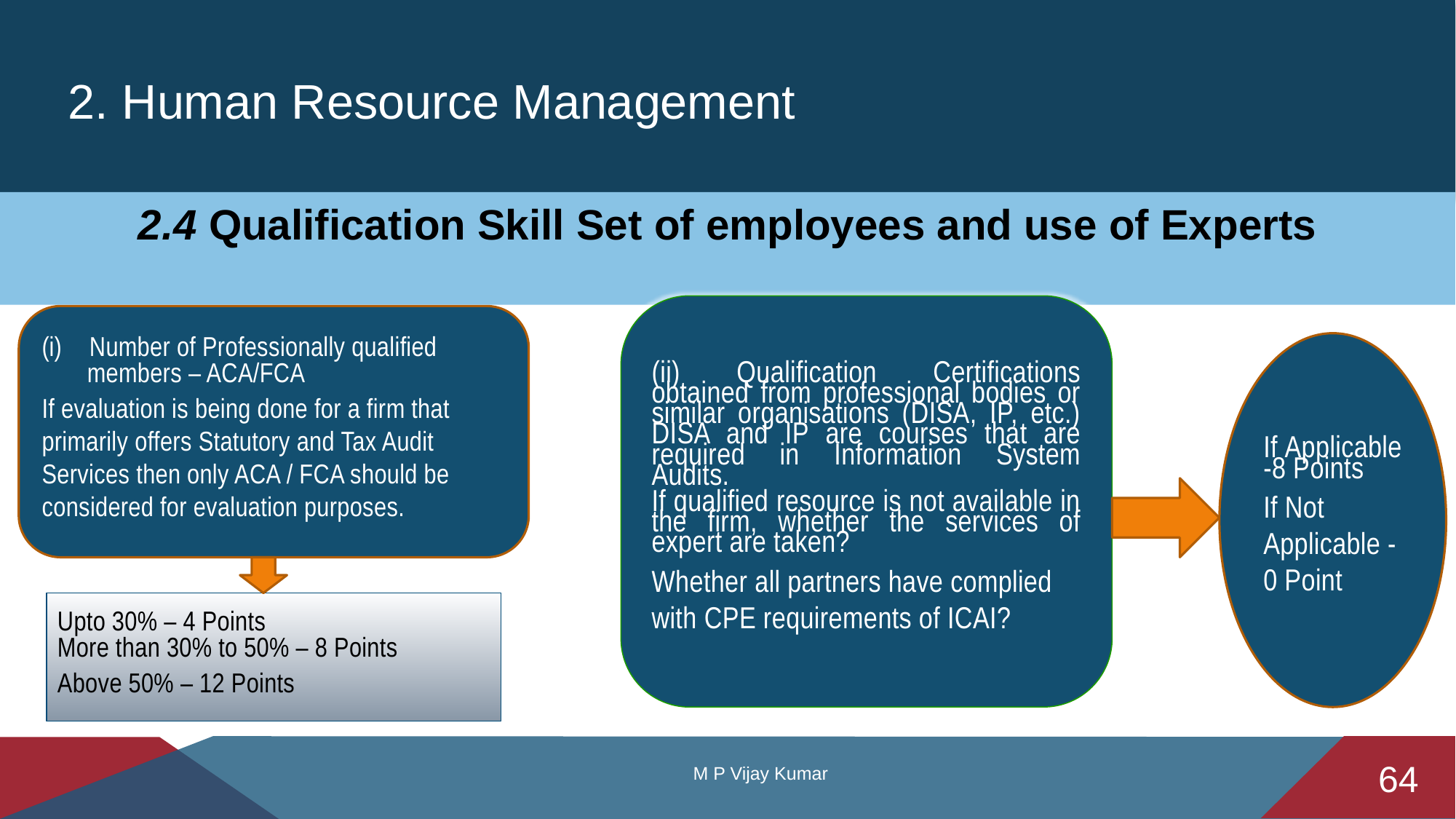

2. Human Resource Management
2.4 Qualification Skill Set of employees and use of Experts

(ii) Qualification Certifications obtained from professional bodies or similar organisations (DISA, IP, etc.) DISA and IP are courses that are required in Information System Audits.
If qualified resource is not available in the firm, whether the services of expert are taken?
Whether all partners have complied with CPE requirements of ICAI?
Number of Professionally qualified
       members – ACA/FCA
If evaluation is being done for a firm that primarily offers Statutory and Tax Audit Services then only ACA / FCA should be considered for evaluation purposes.
If Applicable -8 Points
If Not Applicable -
0 Point

Upto 30% – 4 Points
More than 30% to 50% – 8 Points
Above 50% – 12 Points